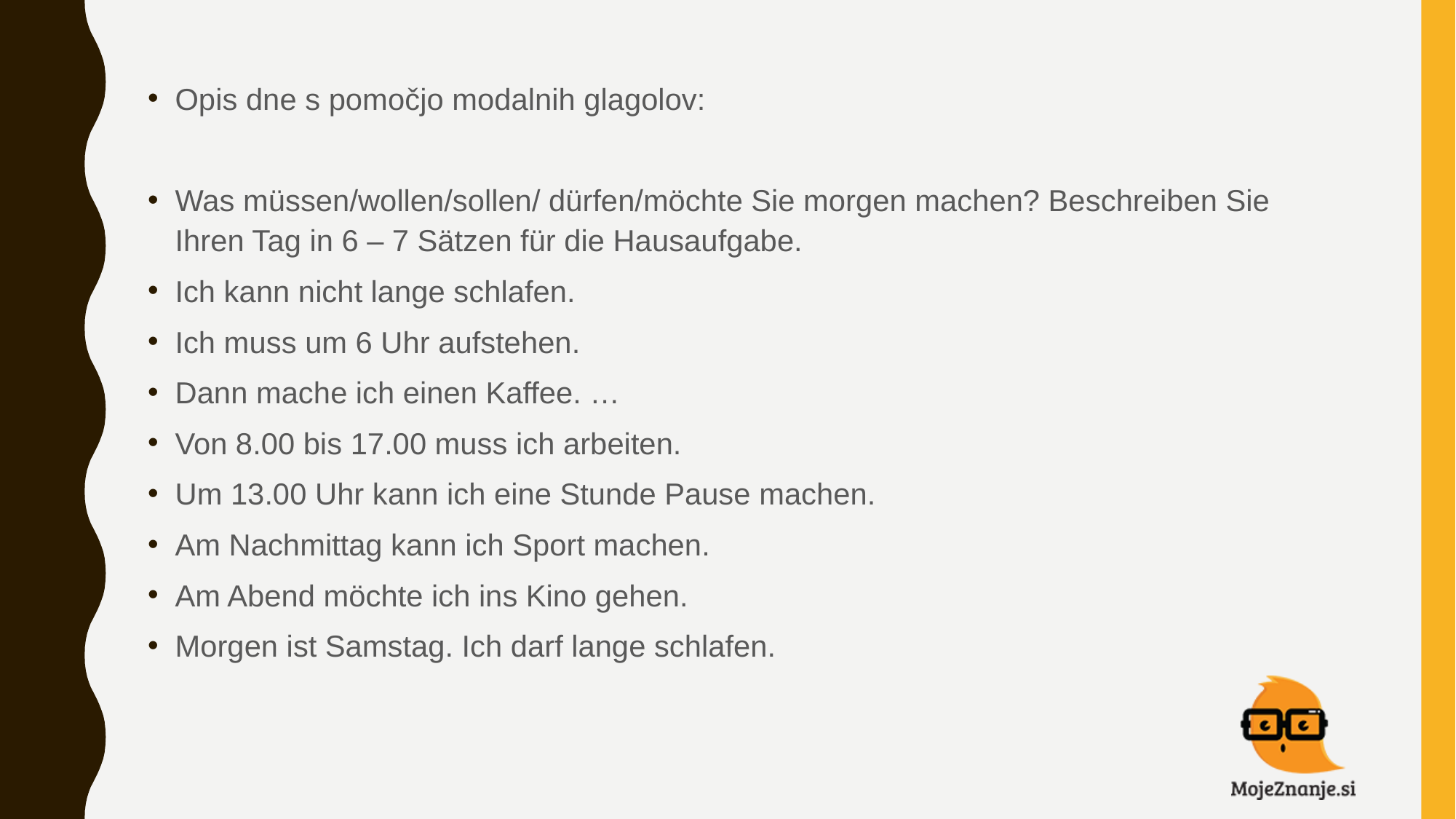

Opis dne s pomočjo modalnih glagolov:

Was müssen/wollen/sollen/ dürfen/möchte Sie morgen machen? Beschreiben Sie Ihren Tag in 6 – 7 Sätzen für die Hausaufgabe.
Ich kann nicht lange schlafen.
Ich muss um 6 Uhr aufstehen.
Dann mache ich einen Kaffee. …
Von 8.00 bis 17.00 muss ich arbeiten.
Um 13.00 Uhr kann ich eine Stunde Pause machen.
Am Nachmittag kann ich Sport machen.
Am Abend möchte ich ins Kino gehen.
Morgen ist Samstag. Ich darf lange schlafen.